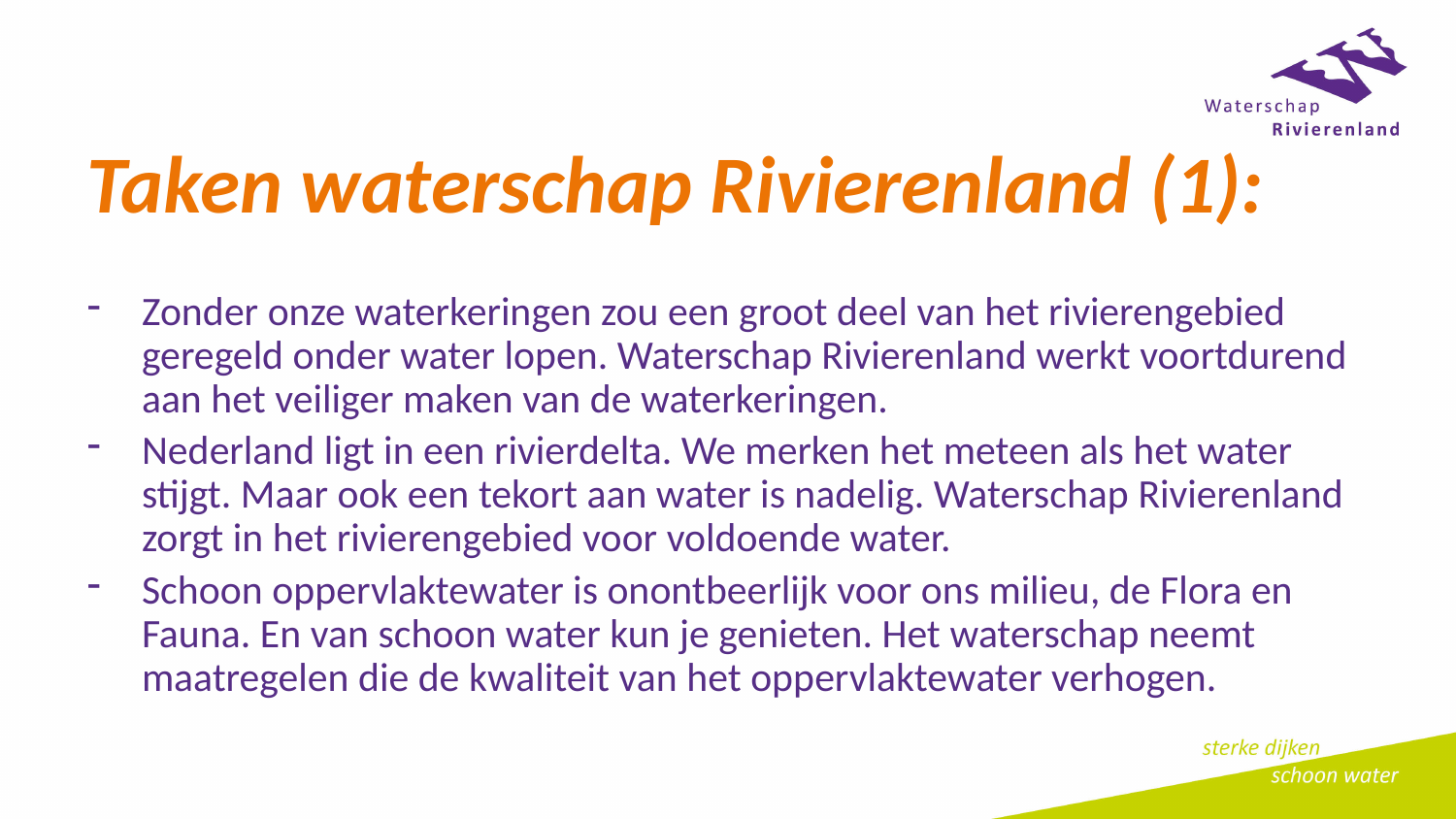

# Taken waterschap Rivierenland (1):

Zonder onze waterkeringen zou een groot deel van het rivierengebied geregeld onder water lopen. Waterschap Rivierenland werkt voortdurend aan het veiliger maken van de waterkeringen.
Nederland ligt in een rivierdelta. We merken het meteen als het water stijgt. Maar ook een tekort aan water is nadelig. Waterschap Rivierenland zorgt in het rivierengebied voor voldoende water.
Schoon oppervlaktewater is onontbeerlijk voor ons milieu, de Flora en Fauna. En van schoon water kun je genieten. Het waterschap neemt maatregelen die de kwaliteit van het oppervlaktewater verhogen.